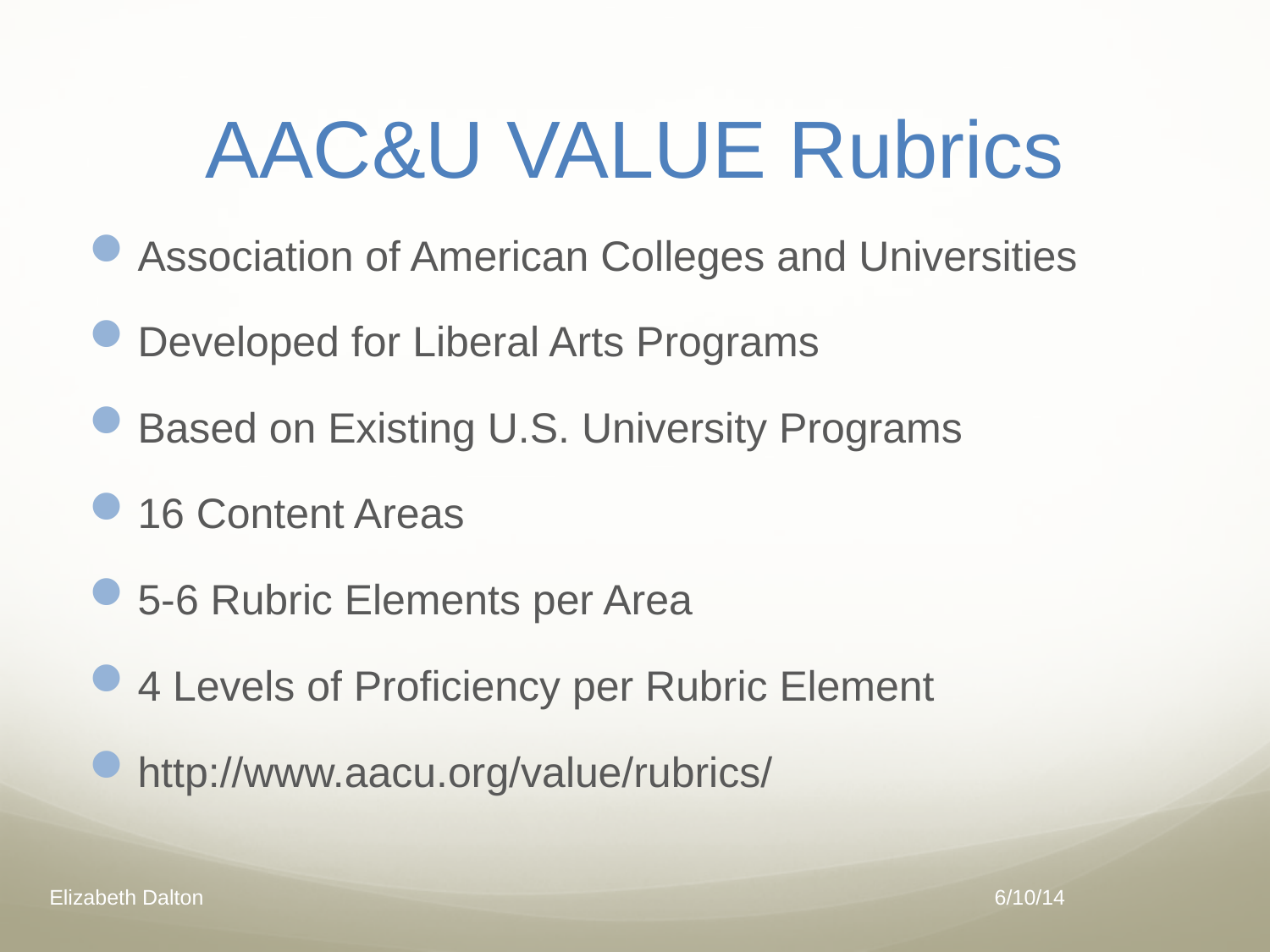

# AAC&U VALUE Rubrics
Association of American Colleges and Universities
Developed for Liberal Arts Programs
Based on Existing U.S. University Programs
16 Content Areas
5-6 Rubric Elements per Area
4 Levels of Proficiency per Rubric Element
http://www.aacu.org/value/rubrics/
Elizabeth Dalton
6/10/14